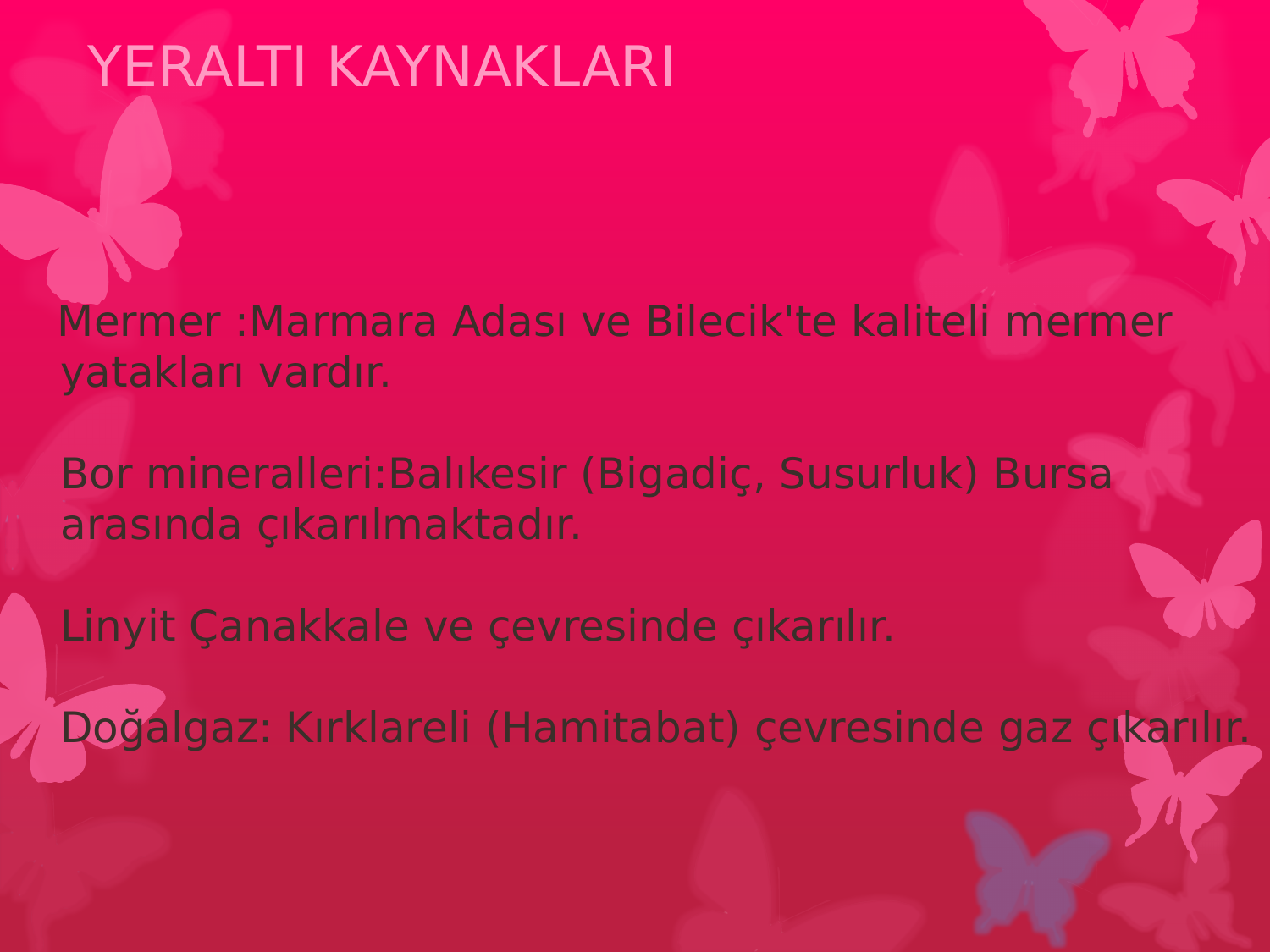

# YERALTI KAYNAKLARI
    Mermer :Marmara Adası ve Bilecik'te kaliteli mermer yatakları vardır.
Bor mineralleri:Balıkesir (Bigadiç, Susurluk) Bursa arasında çıkarılmaktadır.
Linyit Çanakkale ve çevresinde çıkarılır.
Doğalgaz: Kırklareli (Hamitabat) çevresinde gaz çıkarılır.